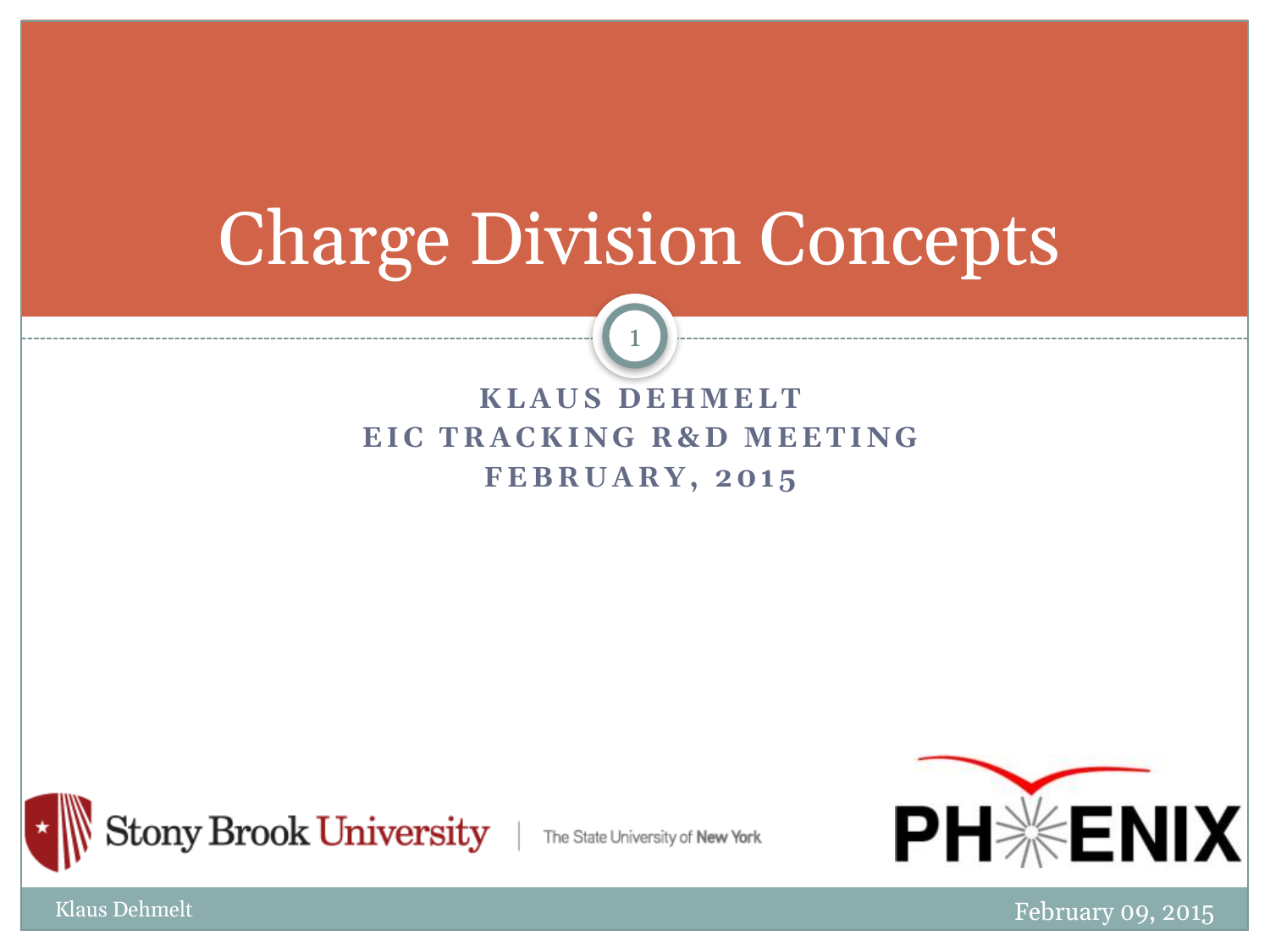

# Charge Division Concepts
1
Klaus Dehmelt
EIC Tracking R&D Meeting
February, 2015
February 09, 2015
Klaus Dehmelt